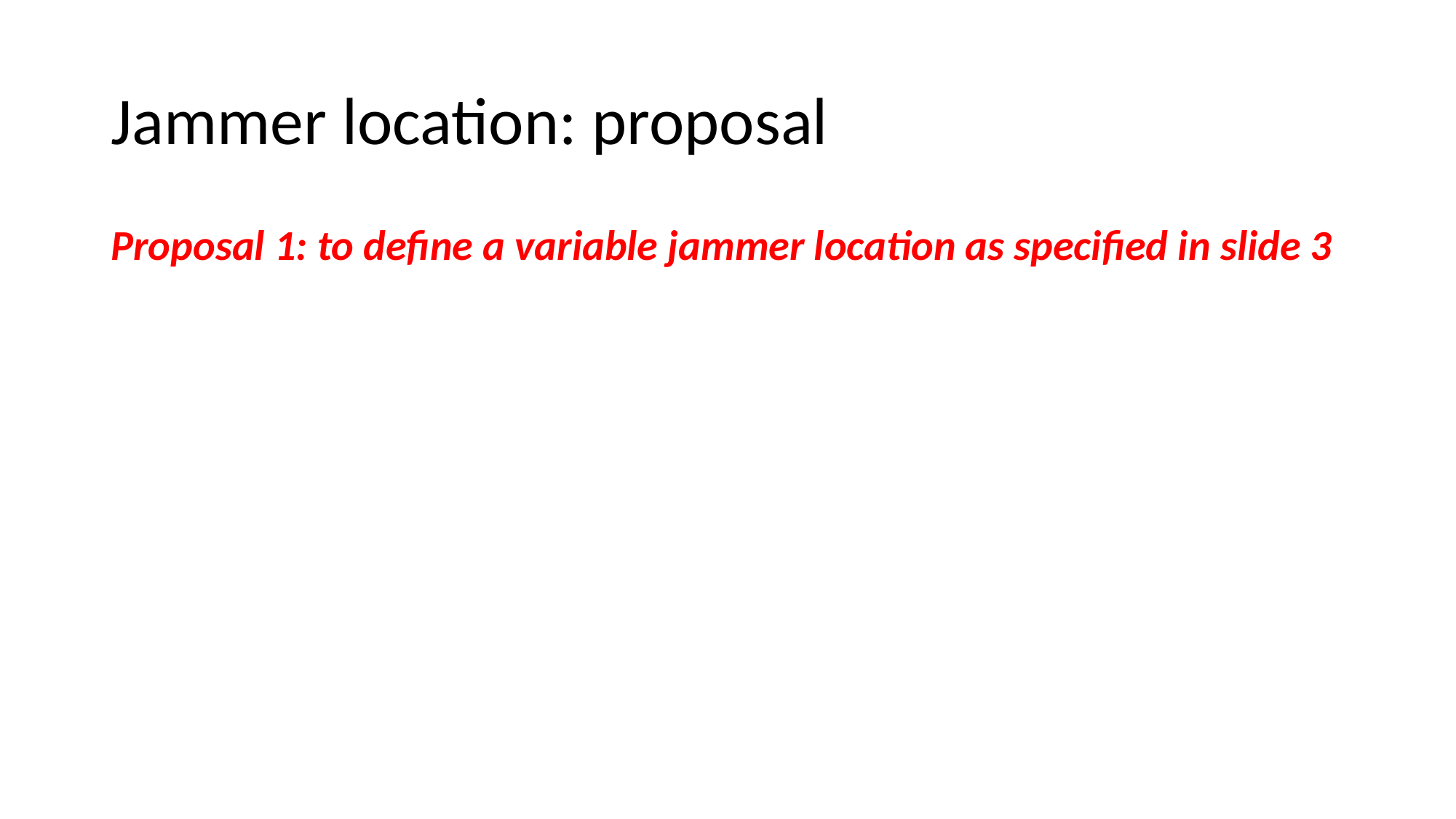

# Jammer location: proposal
Proposal 1: to define a variable jammer location as specified in slide 3